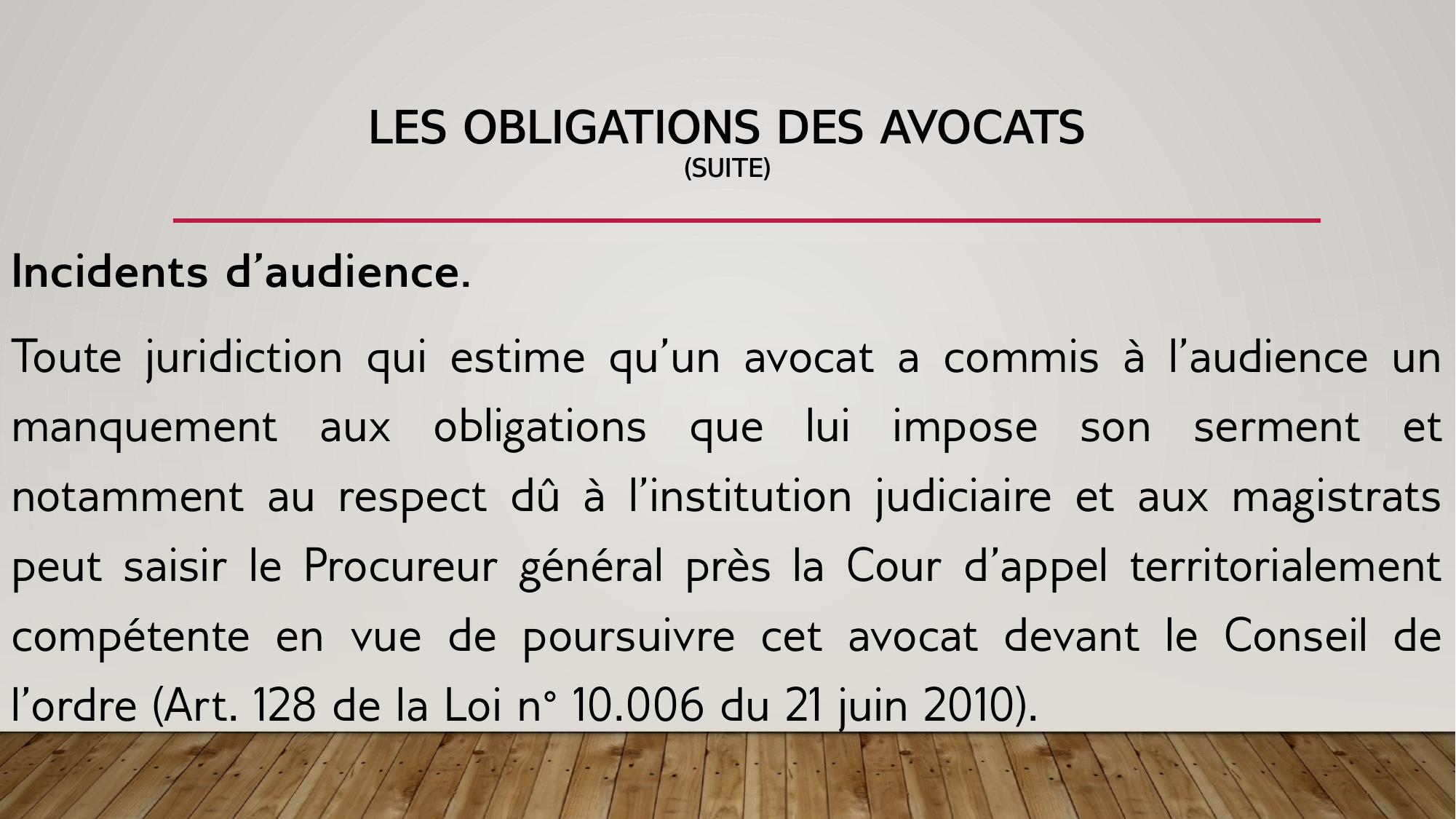

# Les obligations des avocats (Suite)
Incidents d’audience.
Toute juridiction qui estime qu’un avocat a commis à l’audience un manquement aux obligations que lui impose son serment et notamment au respect dû à l’institution judiciaire et aux magistrats peut saisir le Procureur général près la Cour d’appel territorialement compétente en vue de poursuivre cet avocat devant le Conseil de l’ordre (Art. 128 de la Loi n° 10.006 du 21 juin 2010).